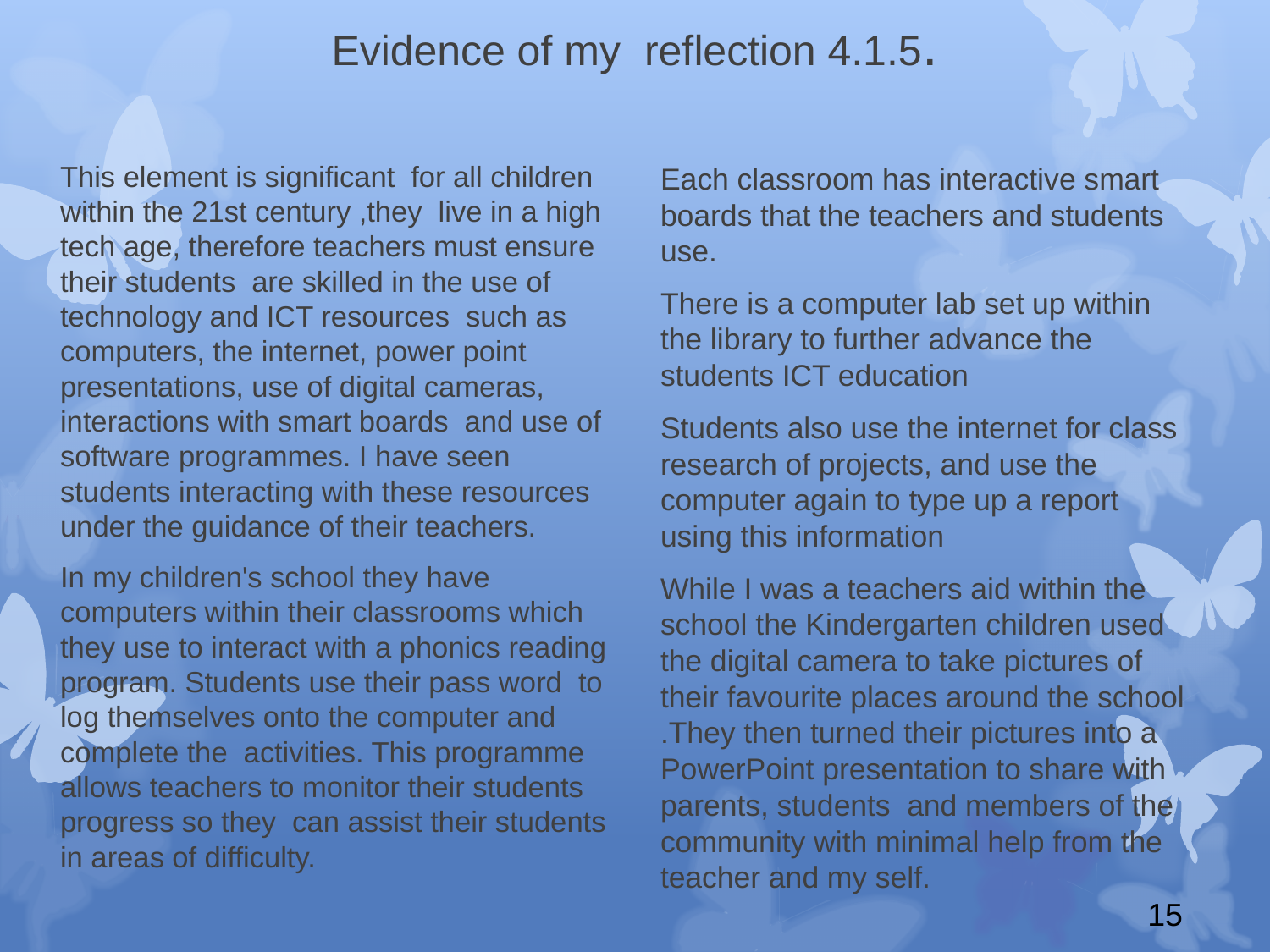

# Evidence of my  reflection 4.1.5.

This element is significant  for all children within the 21st century ,they  live in a high tech age, therefore teachers must ensure their students  are skilled in the use of technology and ICT resources  such as computers, the internet, power point presentations, use of digital cameras, interactions with smart boards  and use of  software programmes. I have seen students interacting with these resources under the guidance of their teachers.
In my children's school they have computers within their classrooms which they use to interact with a phonics reading program. Students use their pass word  to log themselves onto the computer and complete the  activities. This programme allows teachers to monitor their students progress so they  can assist their students in areas of difficulty.

Each classroom has interactive smart boards that the teachers and students use.
There is a computer lab set up within the library to further advance the students ICT education
Students also use the internet for class research of projects, and use the computer again to type up a report using this information
While I was a teachers aid within the school the Kindergarten children used the digital camera to take pictures of their favourite places around the school .They then turned their pictures into a PowerPoint presentation to share with parents, students  and members of the community with minimal help from the teacher and my self.

15